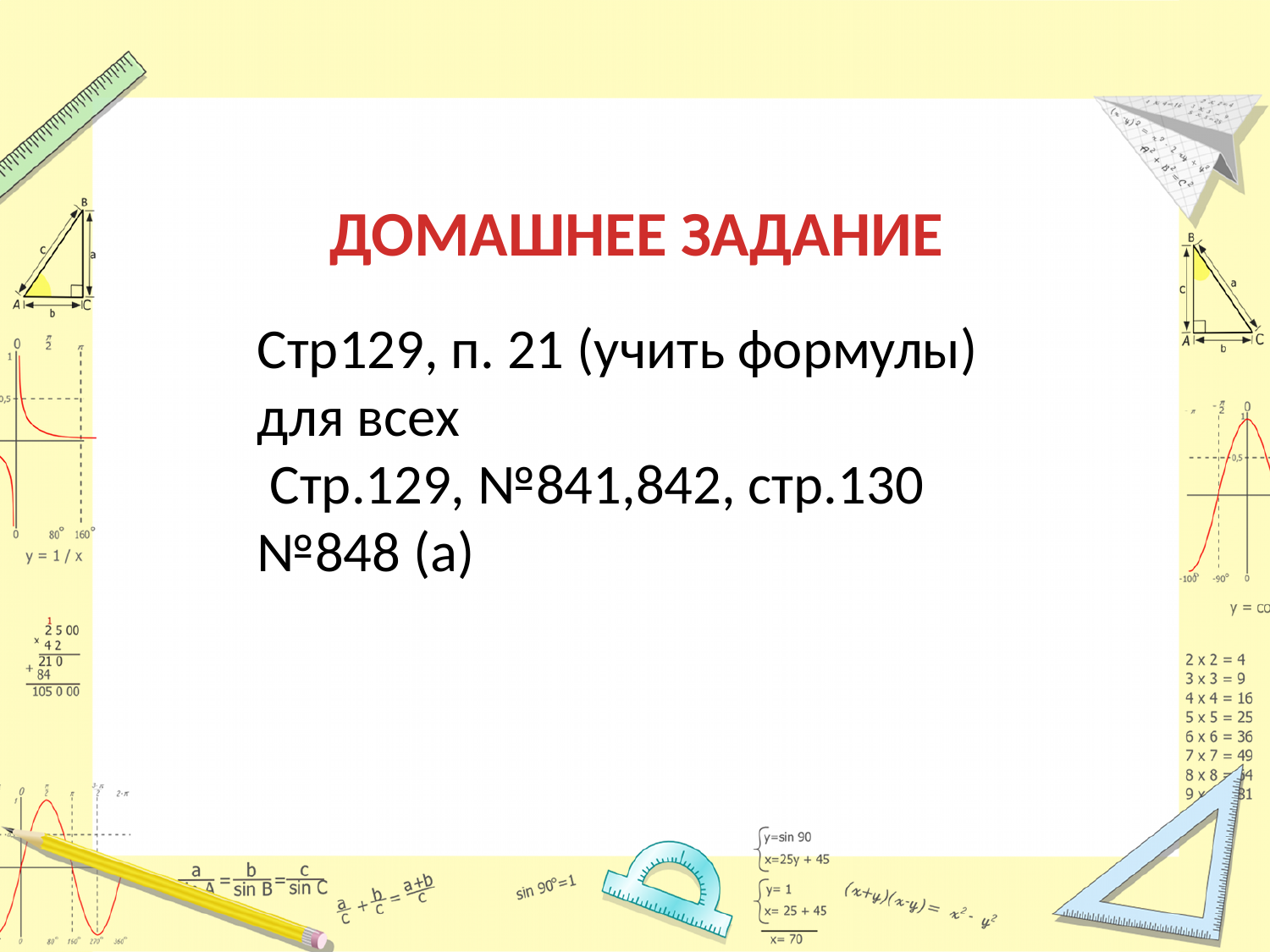

ДОМАШНЕЕ ЗАДАНИЕ
Стр129, п. 21 (учить формулы) для всех
 Стр.129, №841,842, стр.130 №848 (а)